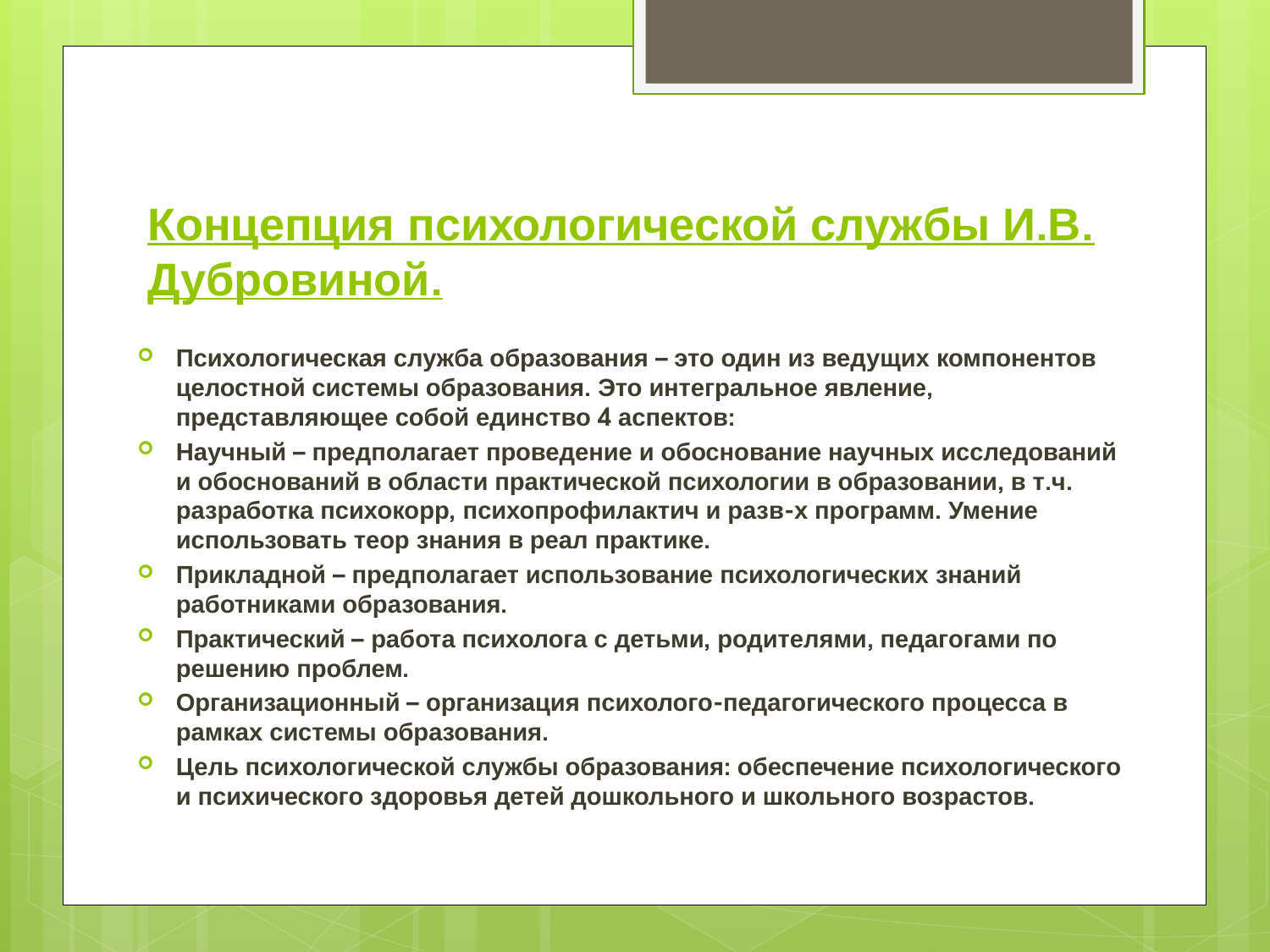

# Концепция психологической службы И.В. Дубровиной.
Психологическая служба образования – это один из ведущих компонентов целостной системы образования. Это интегральное явление, представляющее собой единство 4 аспектов:
Научный – предполагает проведение и обоснование научных исследований и обоснований в области практической психологии в образовании, в т.ч. разработка психокорр, психопрофилактич и разв-х программ. Умение использовать теор знания в реал практике.
Прикладной – предполагает использование психологических знаний работниками образования.
Практический – работа психолога с детьми, родителями, педагогами по решению проблем.
Организационный – организация психолого-педагогического процесса в рамках системы образования.
Цель психологической службы образования: обеспечение психологического и психического здоровья детей дошкольного и школьного возрастов.